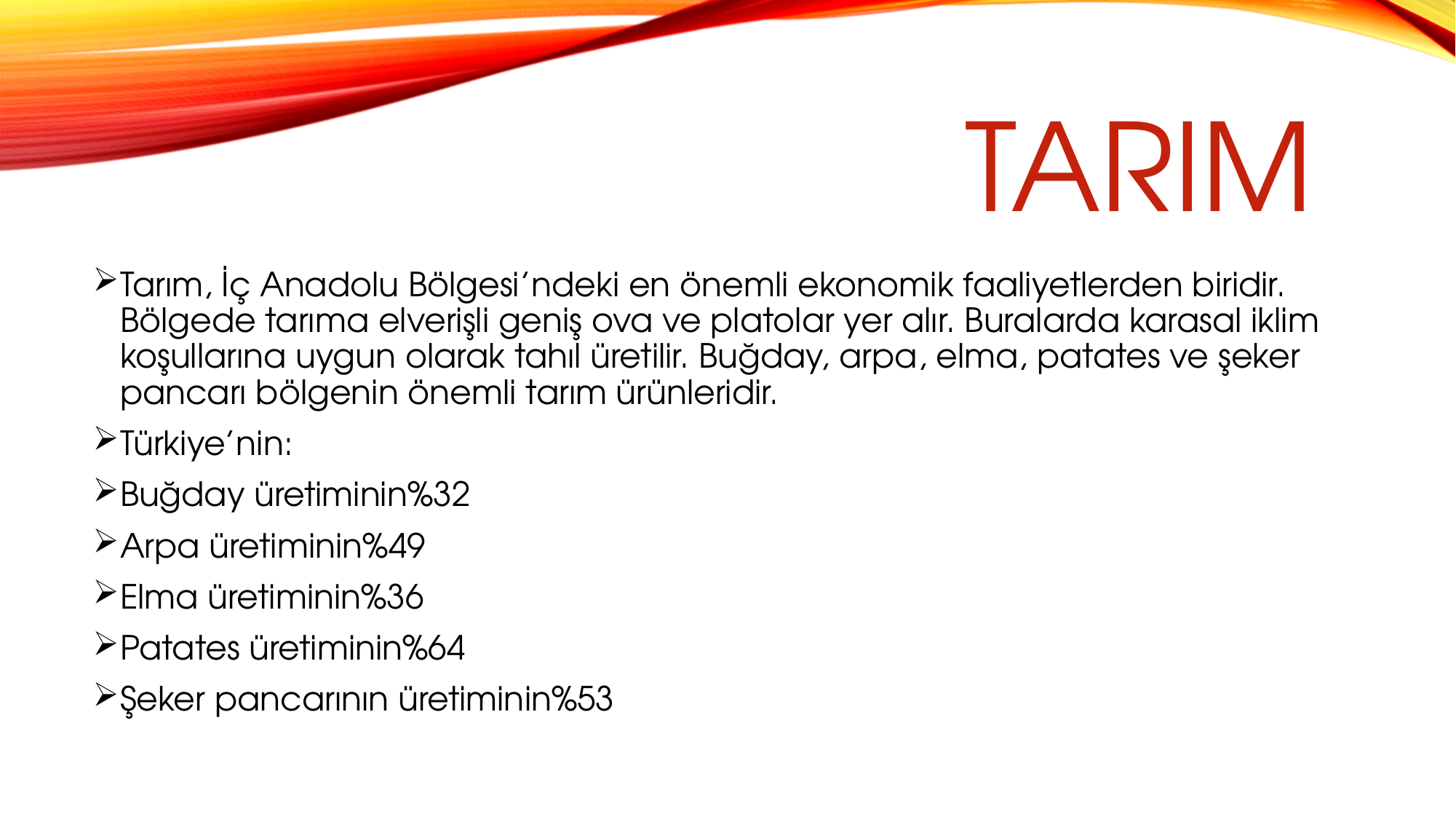

# Tarım
Tarım, İç Anadolu Bölgesi’ndeki en önemli ekonomik faaliyetlerden biridir. Bölgede tarıma elverişli geniş ova ve platolar yer alır. Buralarda karasal iklim koşullarına uygun olarak tahıl üretilir. Buğday, arpa, elma, patates ve şeker pancarı bölgenin önemli tarım ürünleridir.
Türkiye’nin:
Buğday üretiminin%32
Arpa üretiminin%49
Elma üretiminin%36
Patates üretiminin%64
Şeker pancarının üretiminin%53